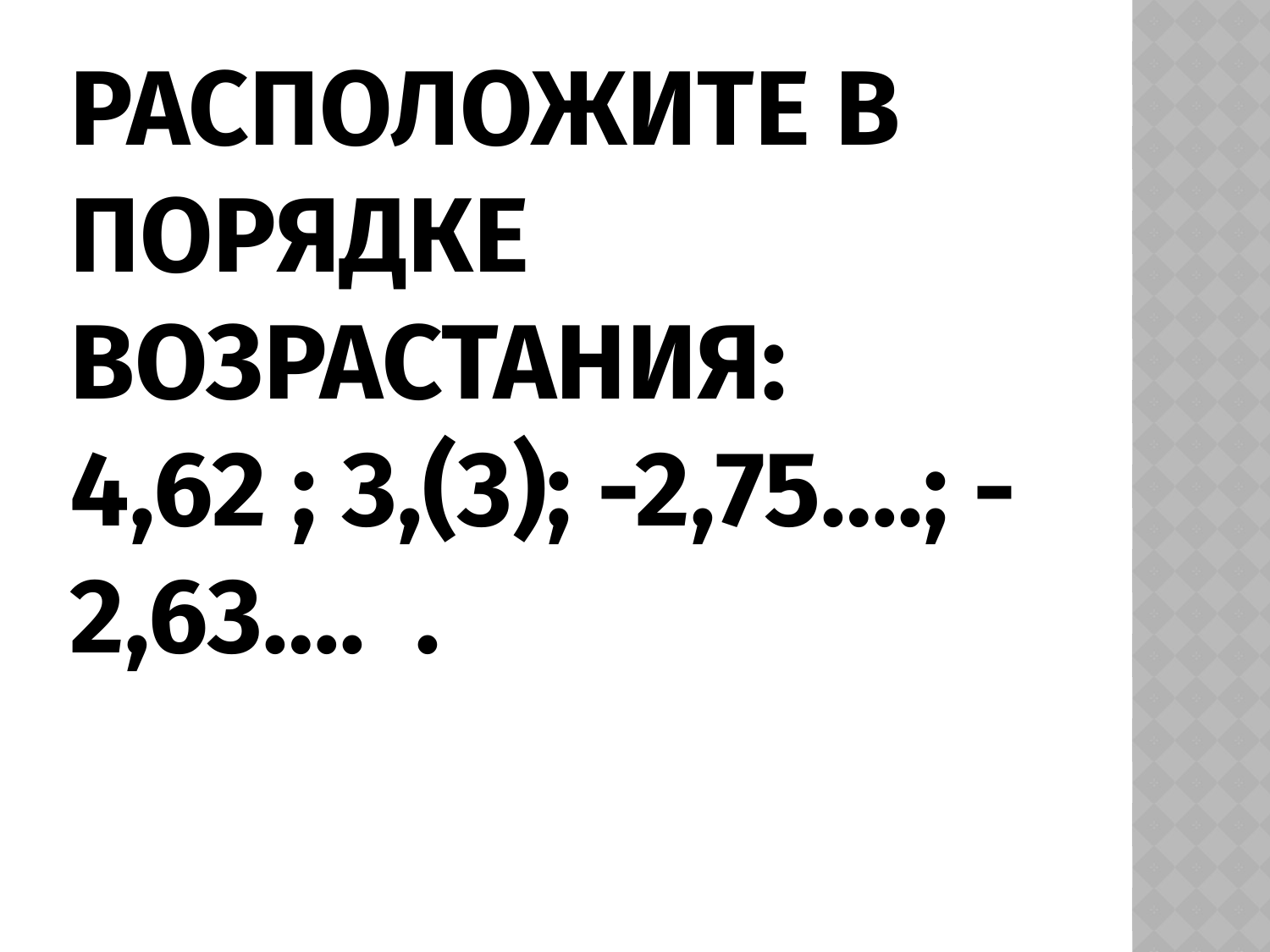

# Расположите в порядке возрастания:  4,62 ; 3,(3); -2,75….; -2,63….  .